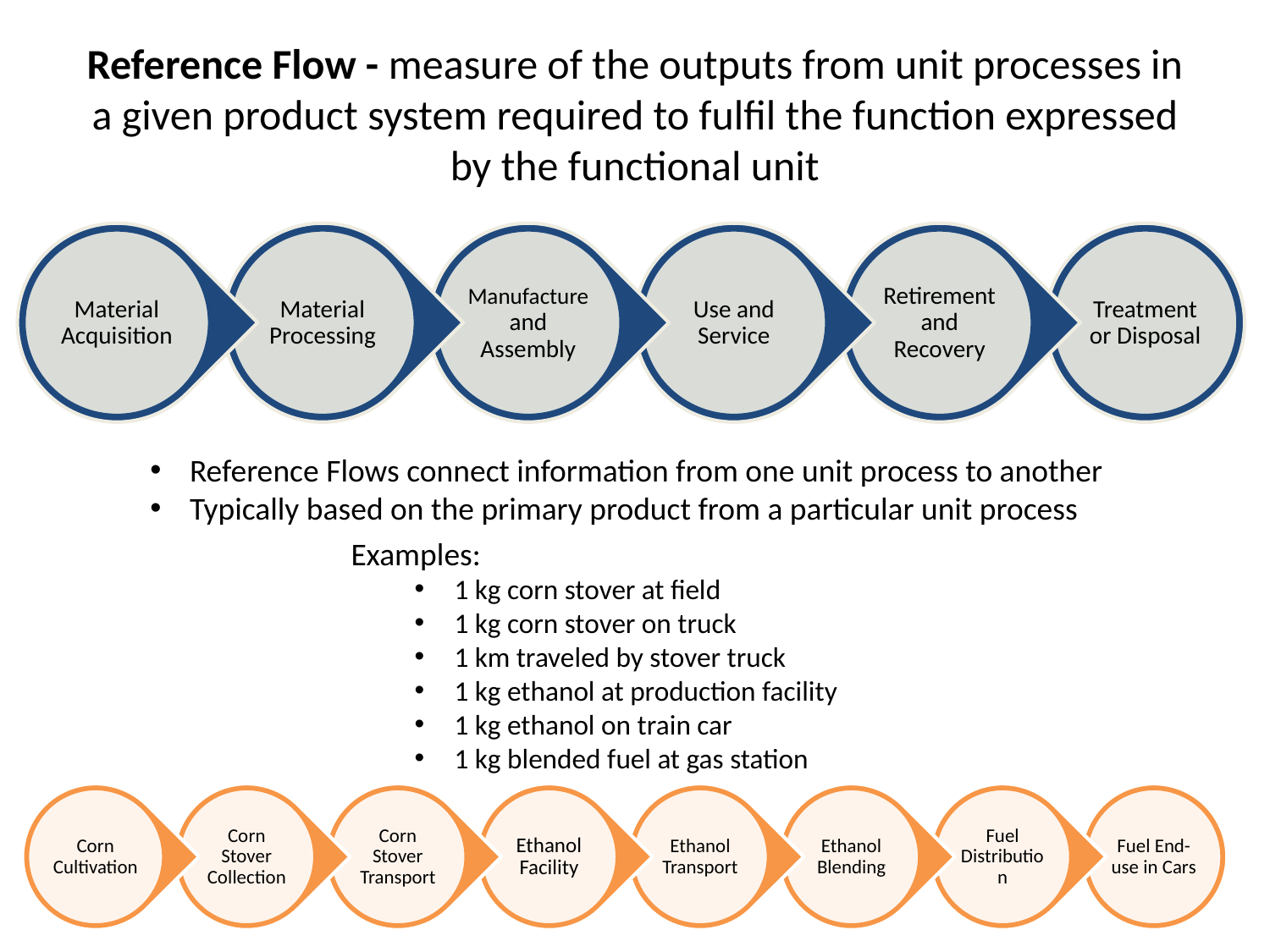

# Reference Flow - measure of the outputs from unit processes in a given product system required to fulfil the function expressed by the functional unit
Treatment or Disposal
Retirement and Recovery
Use and Service
Manufacture and Assembly
Material Processing
Material Acquisition
Reference Flows connect information from one unit process to another
Typically based on the primary product from a particular unit process

Examples:
1 kg corn stover at field
1 kg corn stover on truck
1 km traveled by stover truck
1 kg ethanol at production facility
1 kg ethanol on train car
1 kg blended fuel at gas station
Fuel End-use in Cars
Fuel Distribution
Ethanol Blending
Ethanol Transport
Ethanol Facility
Corn Stover Transport
Corn Stover Collection
Corn Cultivation
26